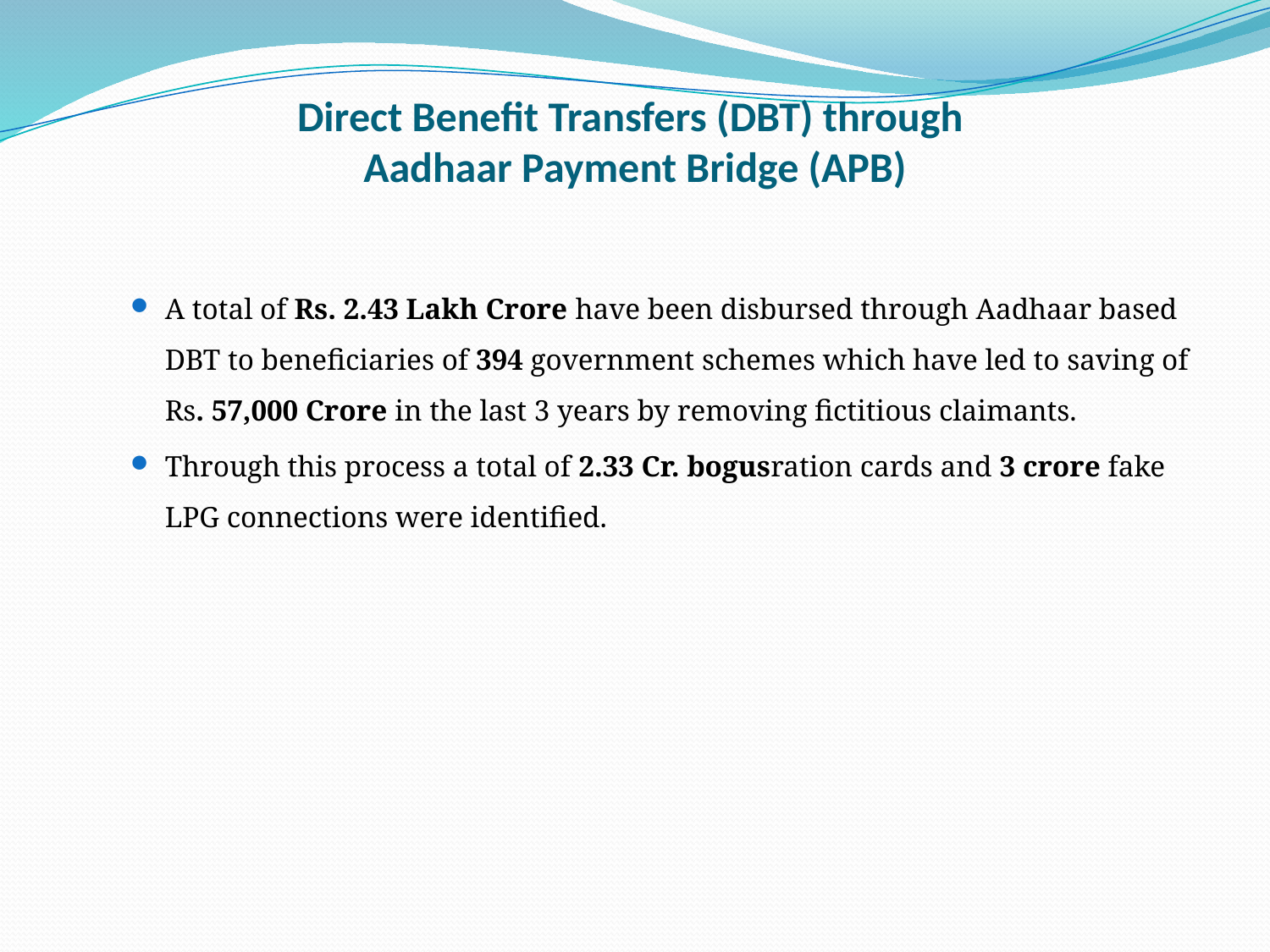

# Direct Benefit Transfers (DBT) through Aadhaar Payment Bridge (APB)
A total of Rs. 2.43 Lakh Crore have been disbursed through Aadhaar based DBT to beneficiaries of 394 government schemes which have led to saving of Rs. 57,000 Crore in the last 3 years by removing fictitious claimants.
Through this process a total of 2.33 Cr. bogusration cards and 3 crore fake LPG connections were identified.